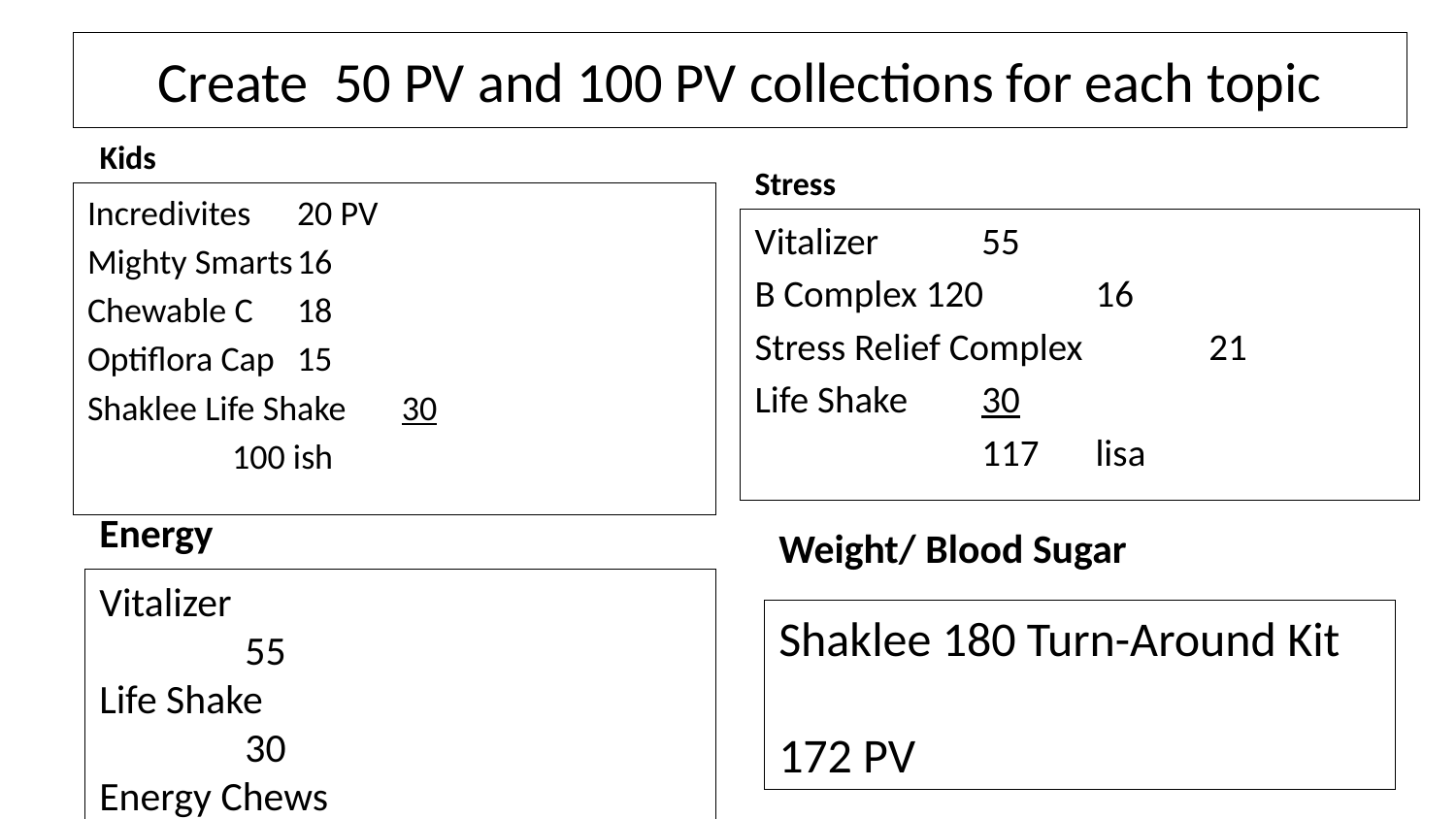

# Create  50 PV and 100 PV collections for each topic
Kids
Stress
Incredivites 			20 PV
Mighty Smarts			16
Chewable C				18
Optiflora Cap			15
Shaklee Life Shake		30
					     100 ish
Vitalizer						55
B Complex 120				16
Stress Relief Complex	        	21
Life Shake					30
			           			117  	lisa
Energy
Weight/ Blood Sugar
Vitalizer					55
Life Shake				30
Energy Chews			10
						95
Shaklee 180 Turn-Around Kit
				172 PV